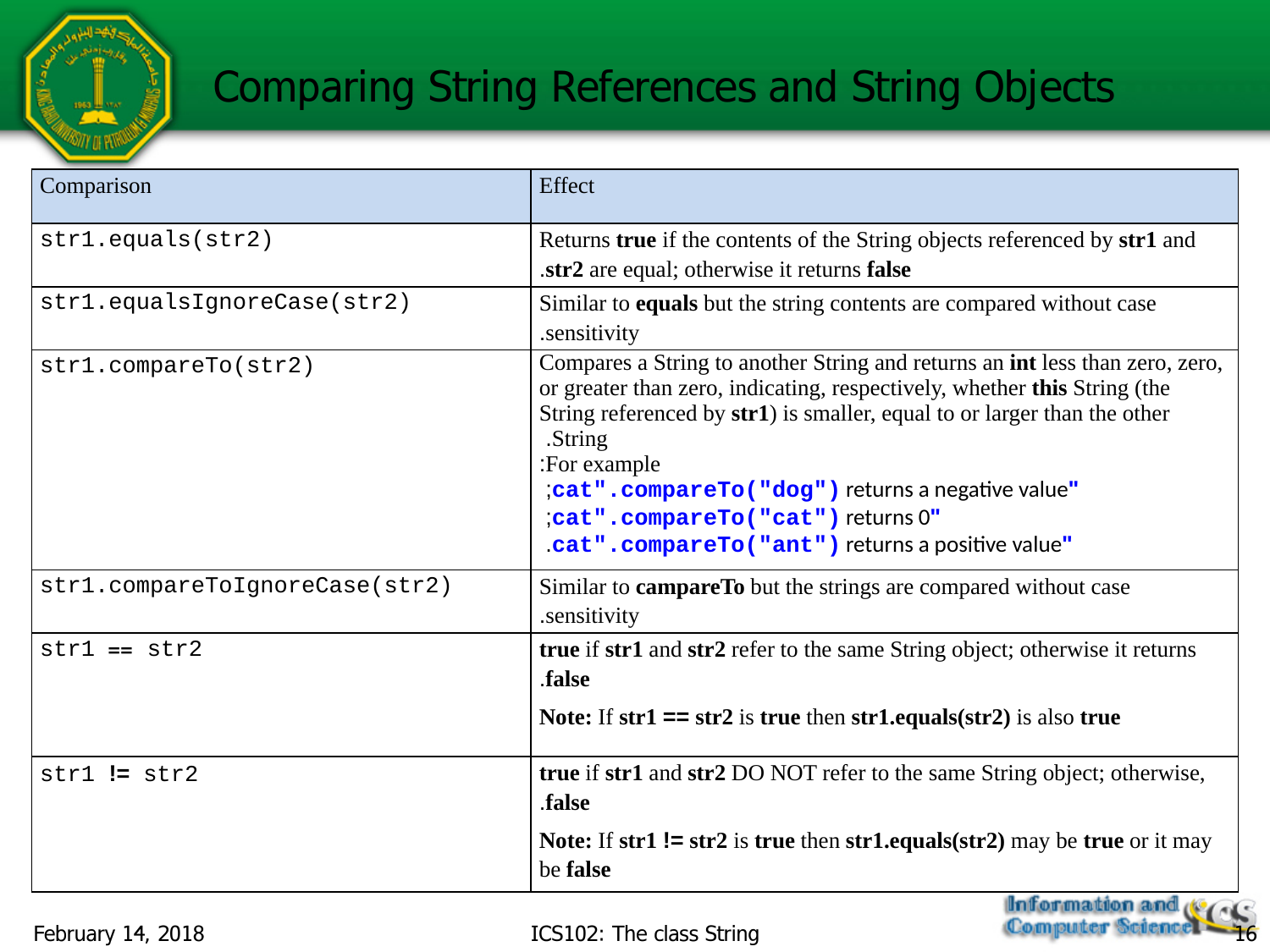

# Comparing String References and String Objects
| Comparison | Effect |
| --- | --- |
| str1.equals(str2) | Returns true if the contents of the String objects referenced by str1 and str2 are equal; otherwise it returns false. |
| str1.equalsIgnoreCase(str2) | Similar to equals but the string contents are compared without case sensitivity. |
| str1.compareTo(str2) | Compares a String to another String and returns an int less than zero, zero, or greater than zero, indicating, respectively, whether this String (the String referenced by str1) is smaller, equal to or larger than the other String. For example: "cat".compareTo("dog") returns a negative value; "cat".compareTo("cat") returns 0; "cat".compareTo("ant") returns a positive value. |
| str1.compareToIgnoreCase(str2) | Similar to campareTo but the strings are compared without case sensitivity. |
| str1 == str2 | true if str1 and str2 refer to the same String object; otherwise it returns false. Note: If str1 == str2 is true then str1.equals(str2) is also true |
| str1 != str2 | true if str1 and str2 DO NOT refer to the same String object; otherwise, false. Note: If str1 != str2 is true then str1.equals(str2) may be true or it may be false |

February 14, 2018
ICS102: The class String
16